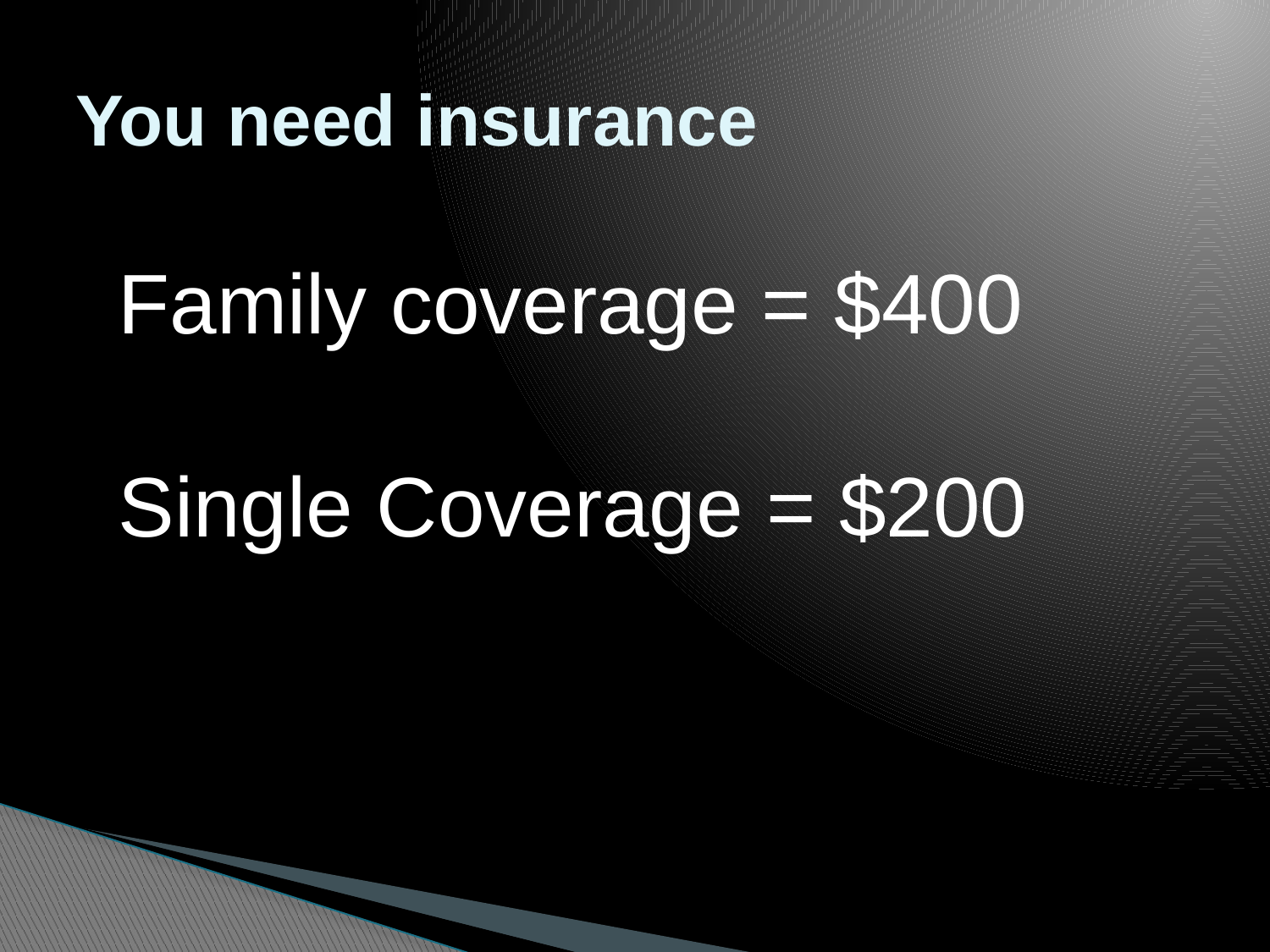

# You need insurance
Family coverage = $400

Single Coverage = $200